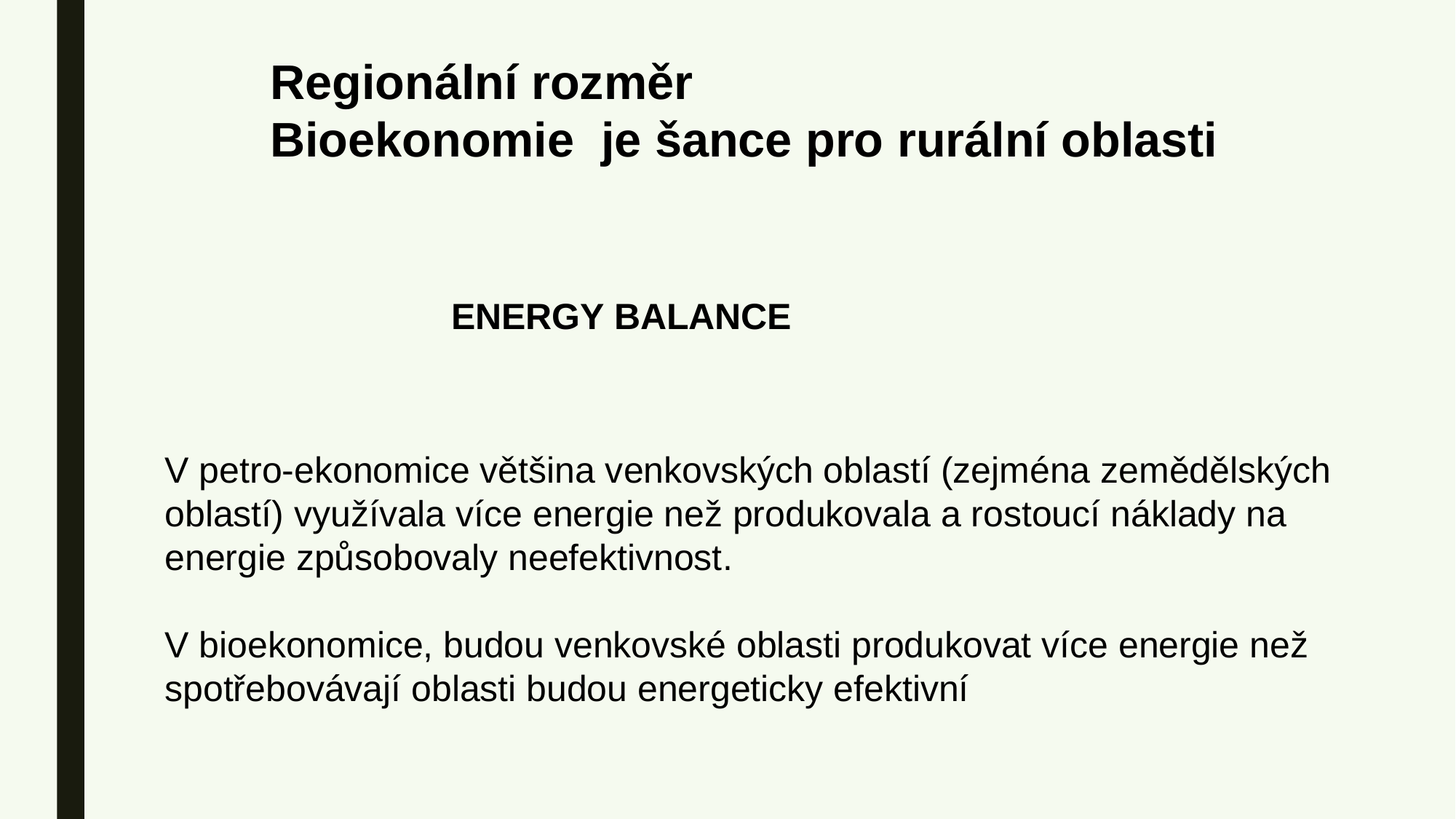

Regionální rozměr
Bioekonomie  je šance pro rurální oblasti
ENERGY BALANCE
V petro-ekonomice většina venkovských oblastí (zejména zemědělských oblastí) využívala více energie než produkovala a rostoucí náklady na energie způsobovaly neefektivnost.

V bioekonomice, budou venkovské oblasti produkovat více energie než spotřebovávají oblasti budou energeticky efektivní